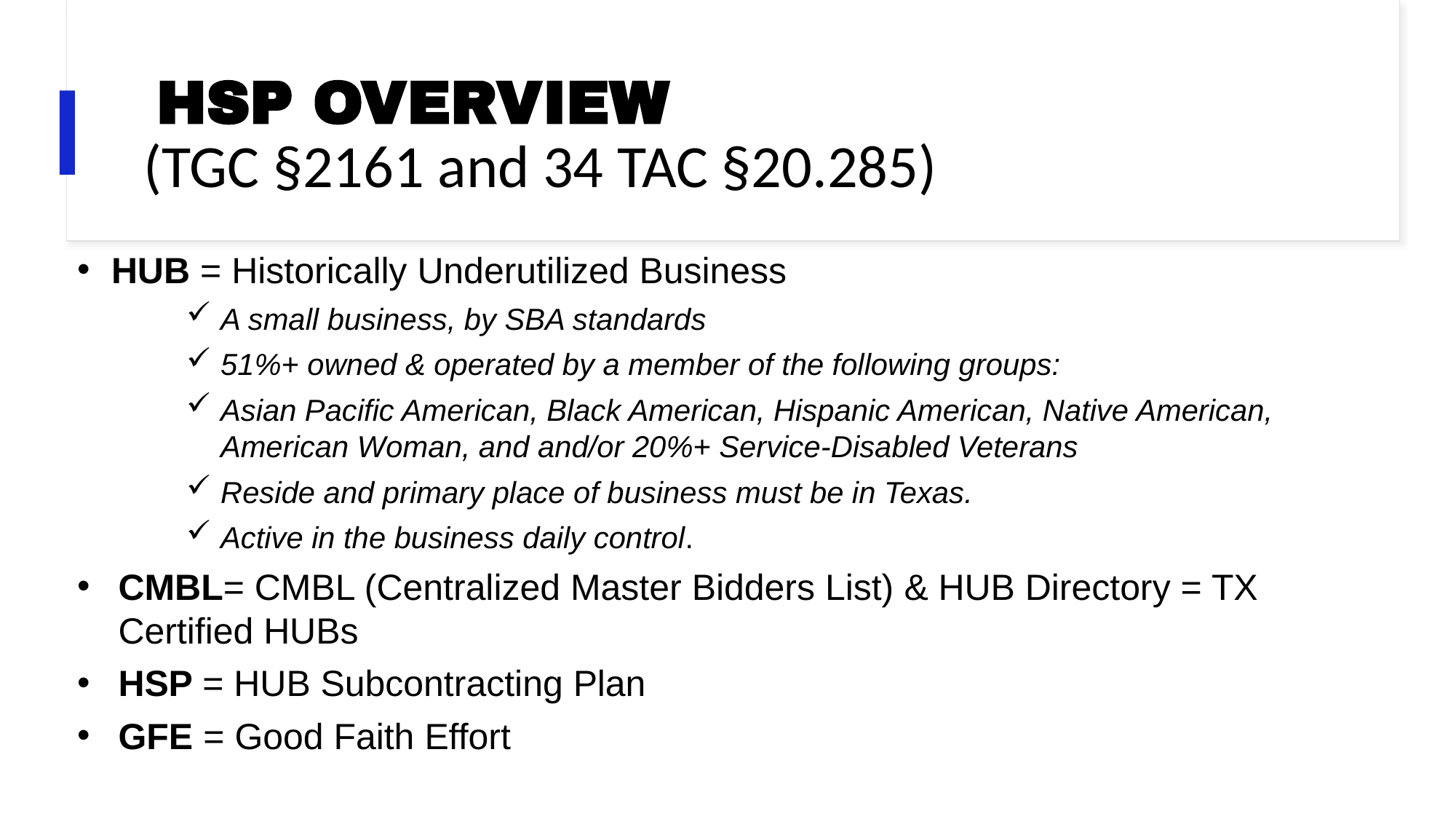

# HSP OVERVIEW (TGC §2161 and 34 TAC §20.285)

HUB = Historically Underutilized Business
A small business, by SBA standards
51%+ owned & operated by a member of the following groups:
Asian Pacific American, Black American, Hispanic American, Native American, American Woman, and and/or 20%+ Service-Disabled Veterans
Reside and primary place of business must be in Texas.
Active in the business daily control.
CMBL= CMBL (Centralized Master Bidders List) & HUB Directory = TX Certified HUBs
HSP = HUB Subcontracting Plan
GFE = Good Faith Effort